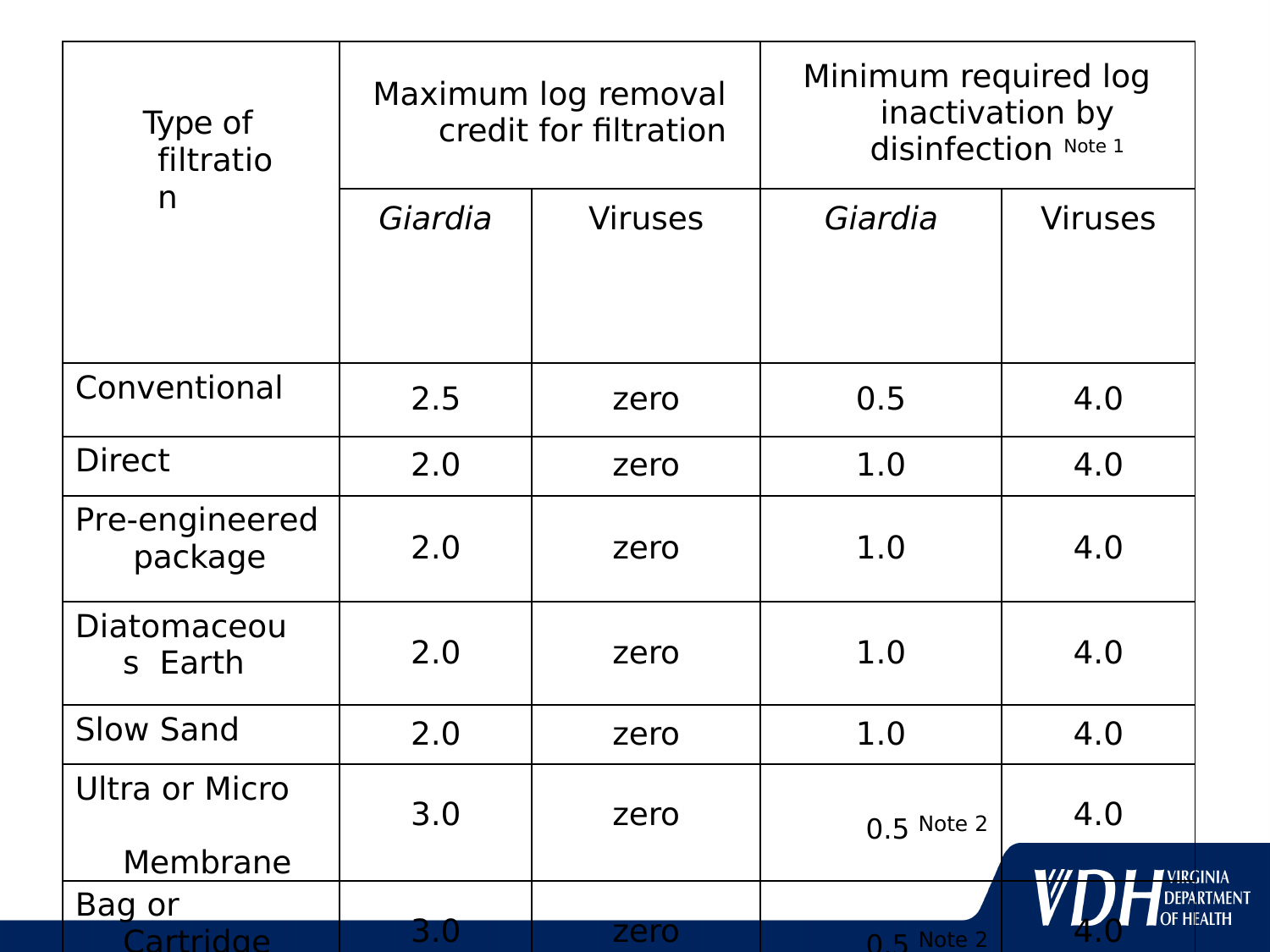

| Type of filtration | Maximum log removal credit for filtration |  | Minimum required log inactivation by disinfection Note 1 |  |
| --- | --- | --- | --- | --- |
|  | Giardia | Viruses | Giardia | Viruses |
| Conventional | 2.5 | zero | 0.5 | 4.0 |
| Direct | 2.0 | zero | 1.0 | 4.0 |
| Pre-engineered package | 2.0 | zero | 1.0 | 4.0 |
| Diatomaceous Earth | 2.0 | zero | 1.0 | 4.0 |
| Slow Sand | 2.0 | zero | 1.0 | 4.0 |
| Ultra or Micro Membrane | 3.0 | zero | 0.5 Note 2 | 4.0 |
| Bag or Cartridge | 3.0 | zero | 0.5 Note 2 | 4.0 |